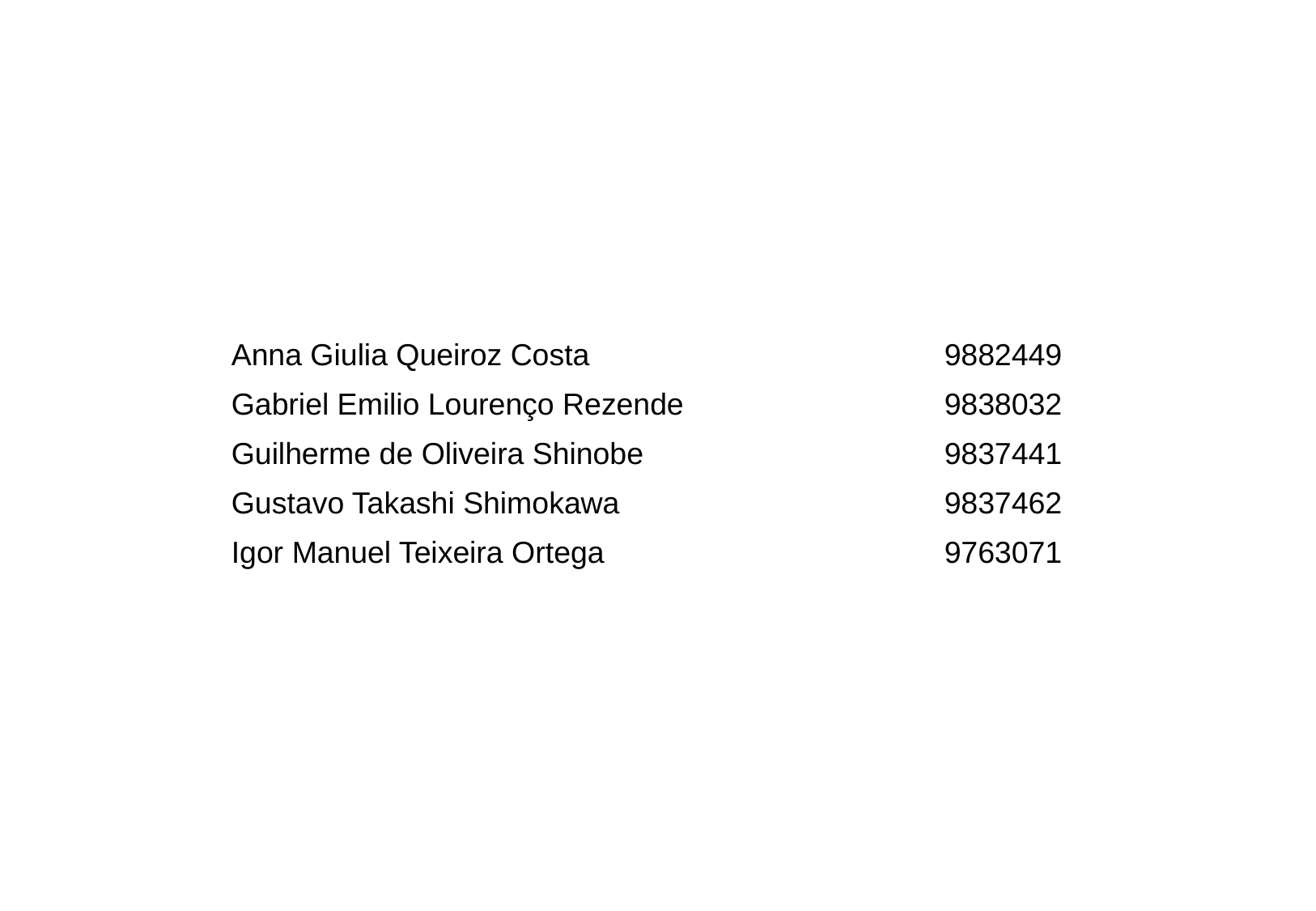

| Anna Giulia Queiroz Costa | 9882449 |
| --- | --- |
| Gabriel Emilio Lourenço Rezende | 9838032 |
| Guilherme de Oliveira Shinobe | 9837441 |
| Gustavo Takashi Shimokawa | 9837462 |
| Igor Manuel Teixeira Ortega | 9763071 |